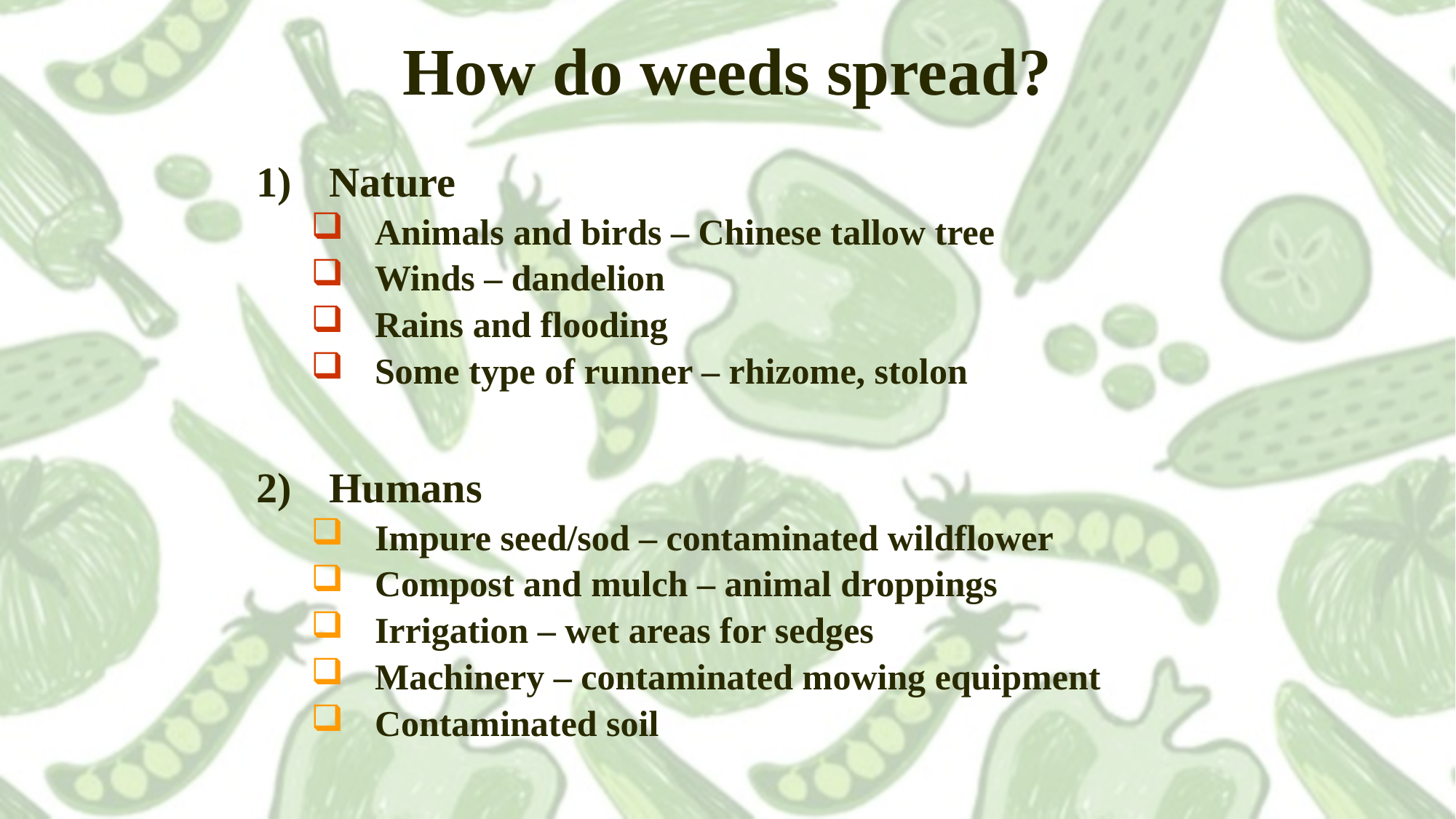

# How do weeds spread?
Nature
Animals and birds – Chinese tallow tree
Winds – dandelion
Rains and flooding
Some type of runner – rhizome, stolon

Humans
Impure seed/sod – contaminated wildflower
Compost and mulch – animal droppings
Irrigation – wet areas for sedges
Machinery – contaminated mowing equipment
Contaminated soil